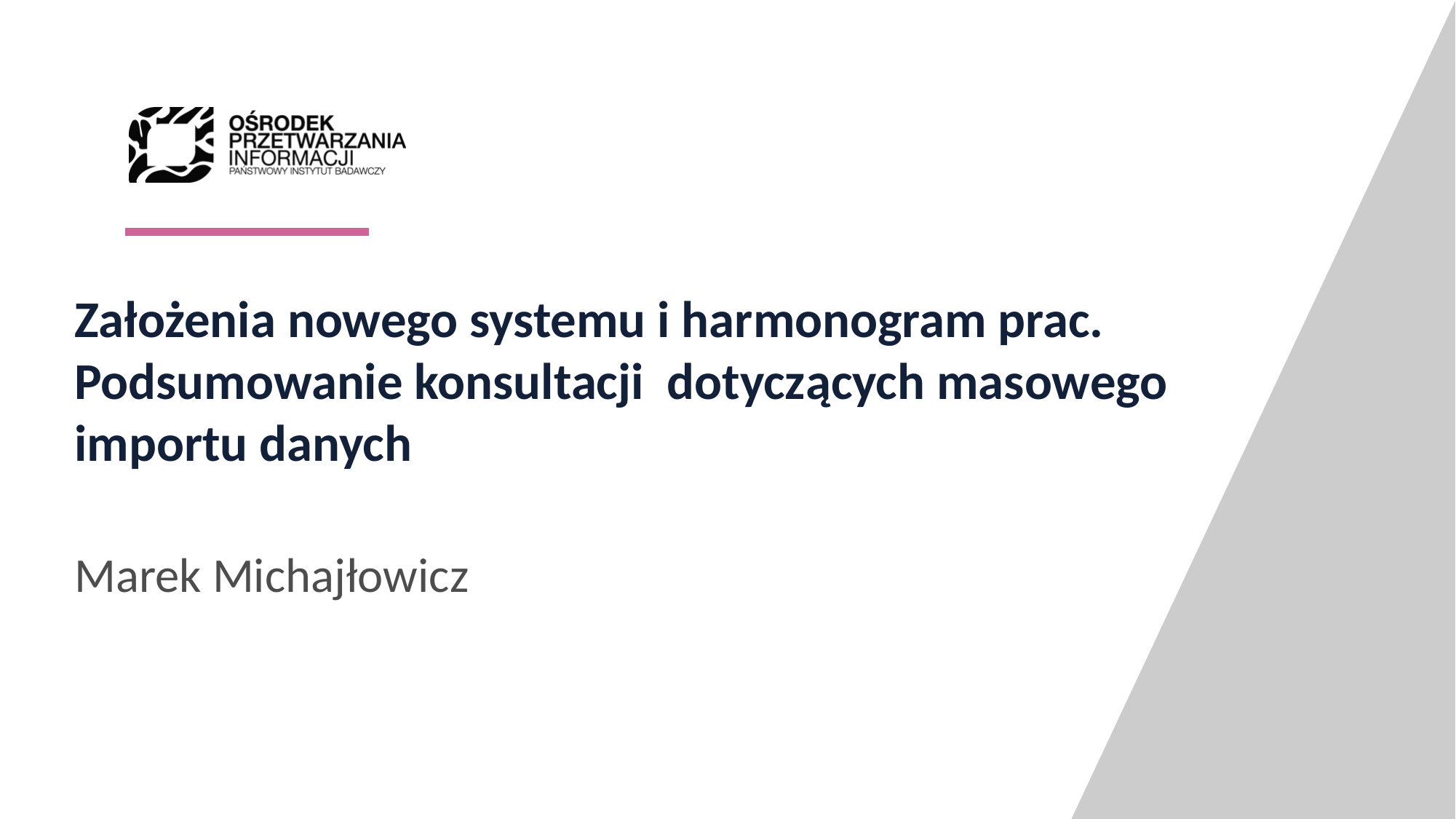

# Założenia nowego systemu i harmonogram prac. Podsumowanie konsultacji  dotyczących masowego importu danych
Marek Michajłowicz